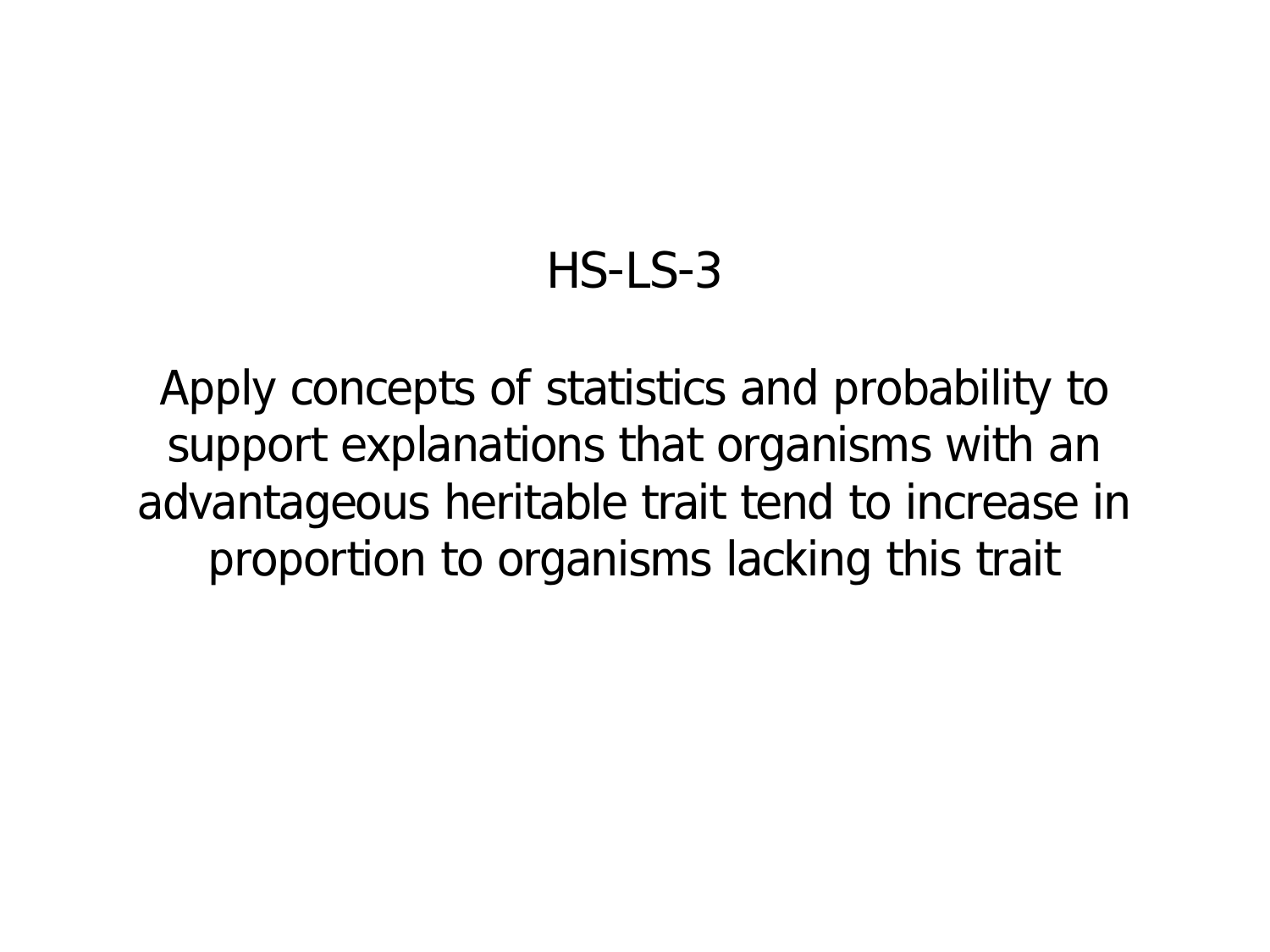

# HS-LS-3 Apply concepts of statistics and probability to support explanations that organisms with an advantageous heritable trait tend to increase in proportion to organisms lacking this trait